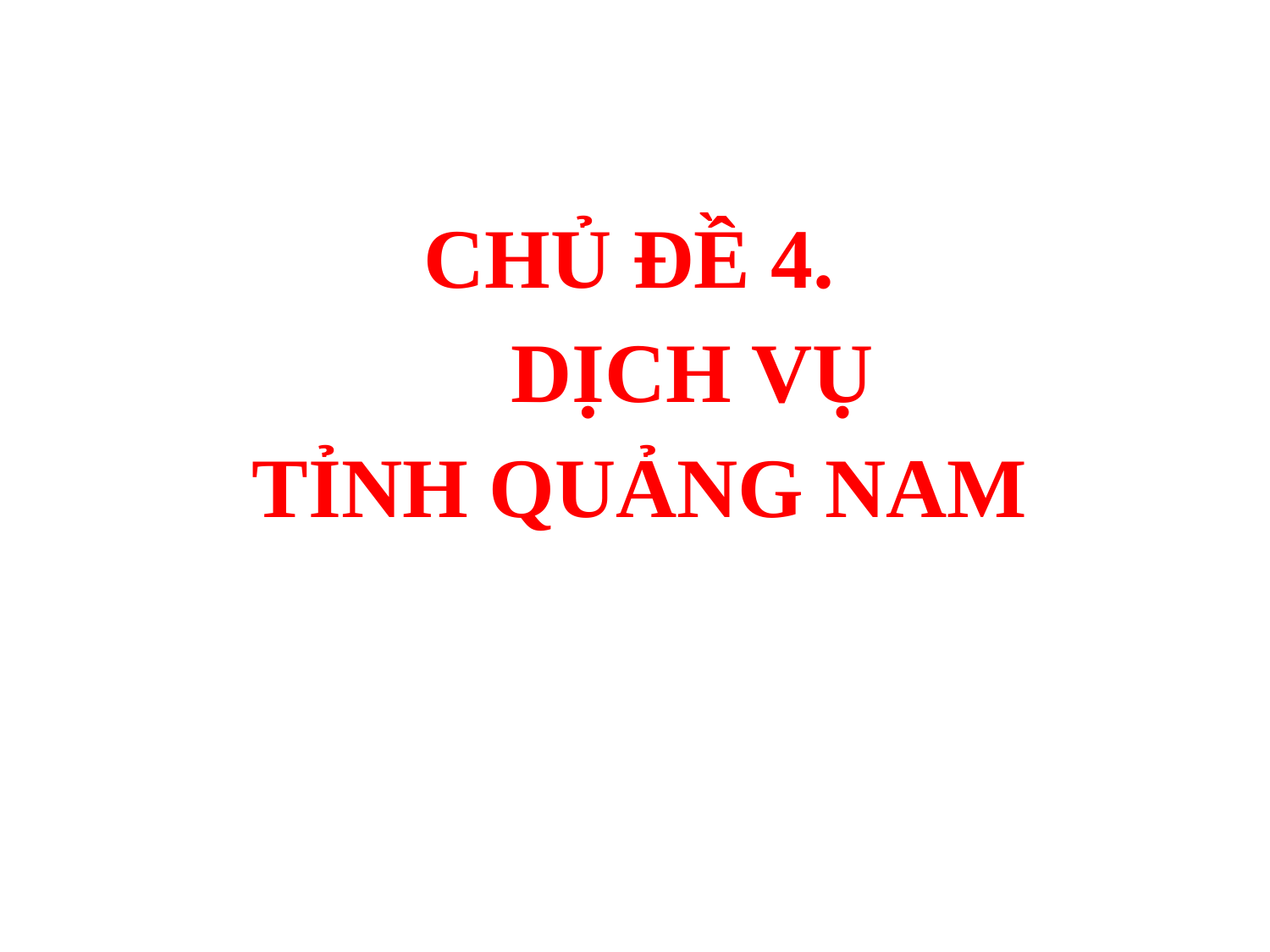

CHỦ ĐỀ 4.
      DỊCH VỤ
TỈNH QUẢNG NAM